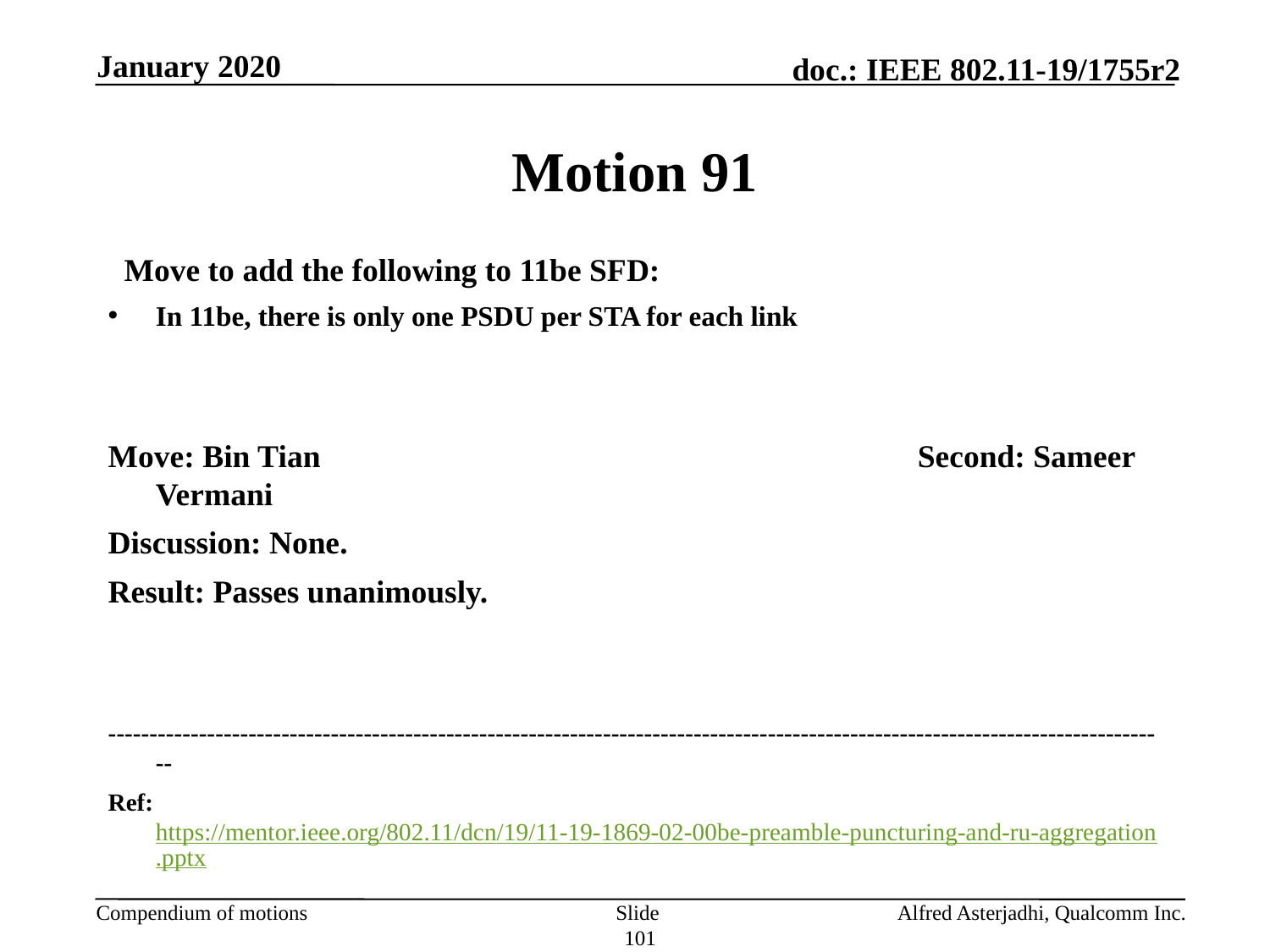

January 2020
# Motion 91
  Move to add the following to 11be SFD:
In 11be, there is only one PSDU per STA for each link

Move: Bin Tian					Second: Sameer Vermani
Discussion: None.
Result: Passes unanimously.

---------------------------------------------------------------------------------------------------------------------------------
Ref: https://mentor.ieee.org/802.11/dcn/19/11-19-1869-02-00be-preamble-puncturing-and-ru-aggregation.pptx

Slide 101
Alfred Asterjadhi, Qualcomm Inc.